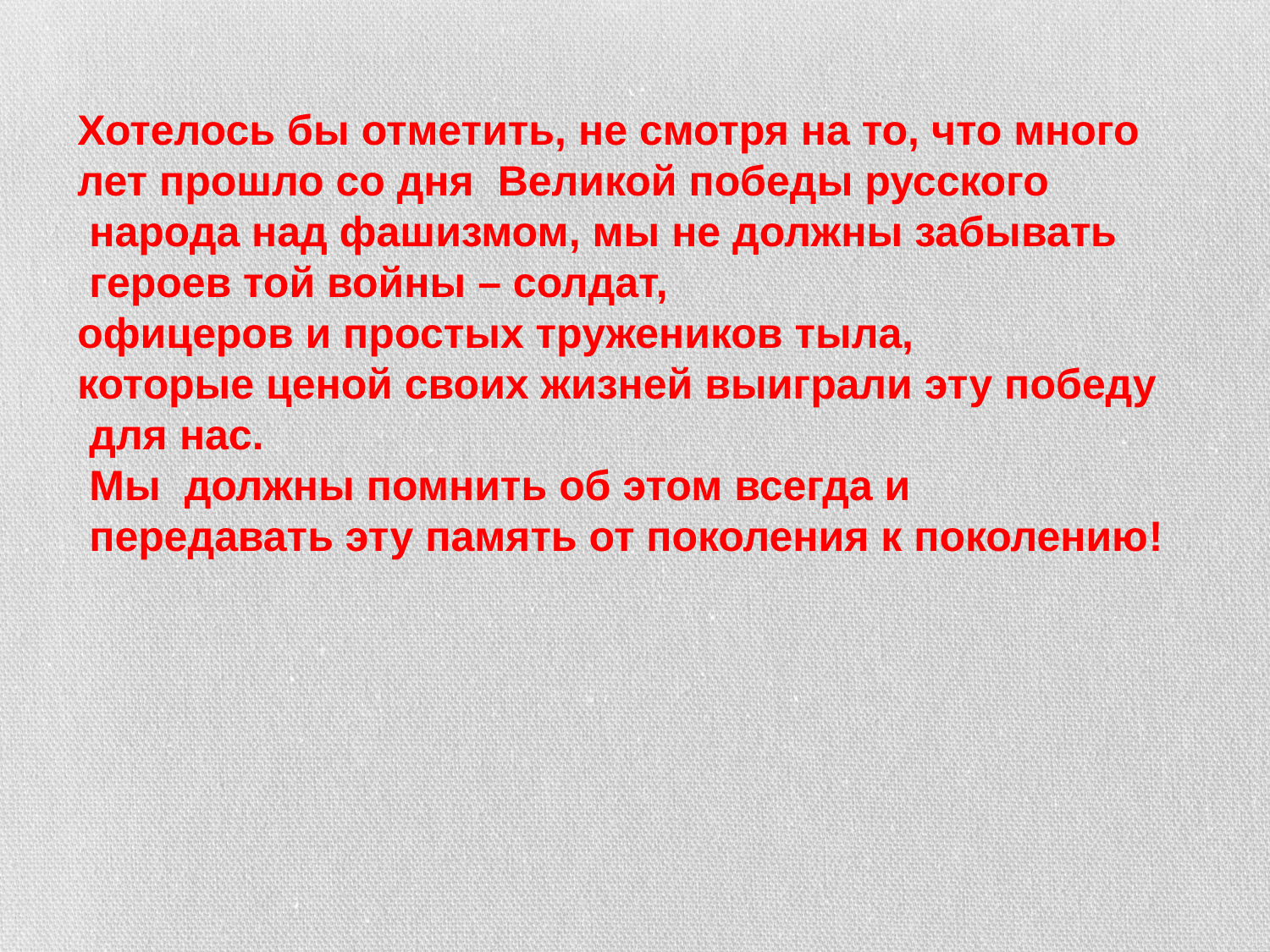

Хотелось бы отметить, не смотря на то, что много лет прошло со дня  Великой победы русского
 народа над фашизмом, мы не должны забывать
 героев той войны – солдат, офицеров и простых тружеников тыла,
которые ценой своих жизней выиграли эту победу
 для нас.
 Мы  должны помнить об этом всегда и
 передавать эту память от поколения к поколению!